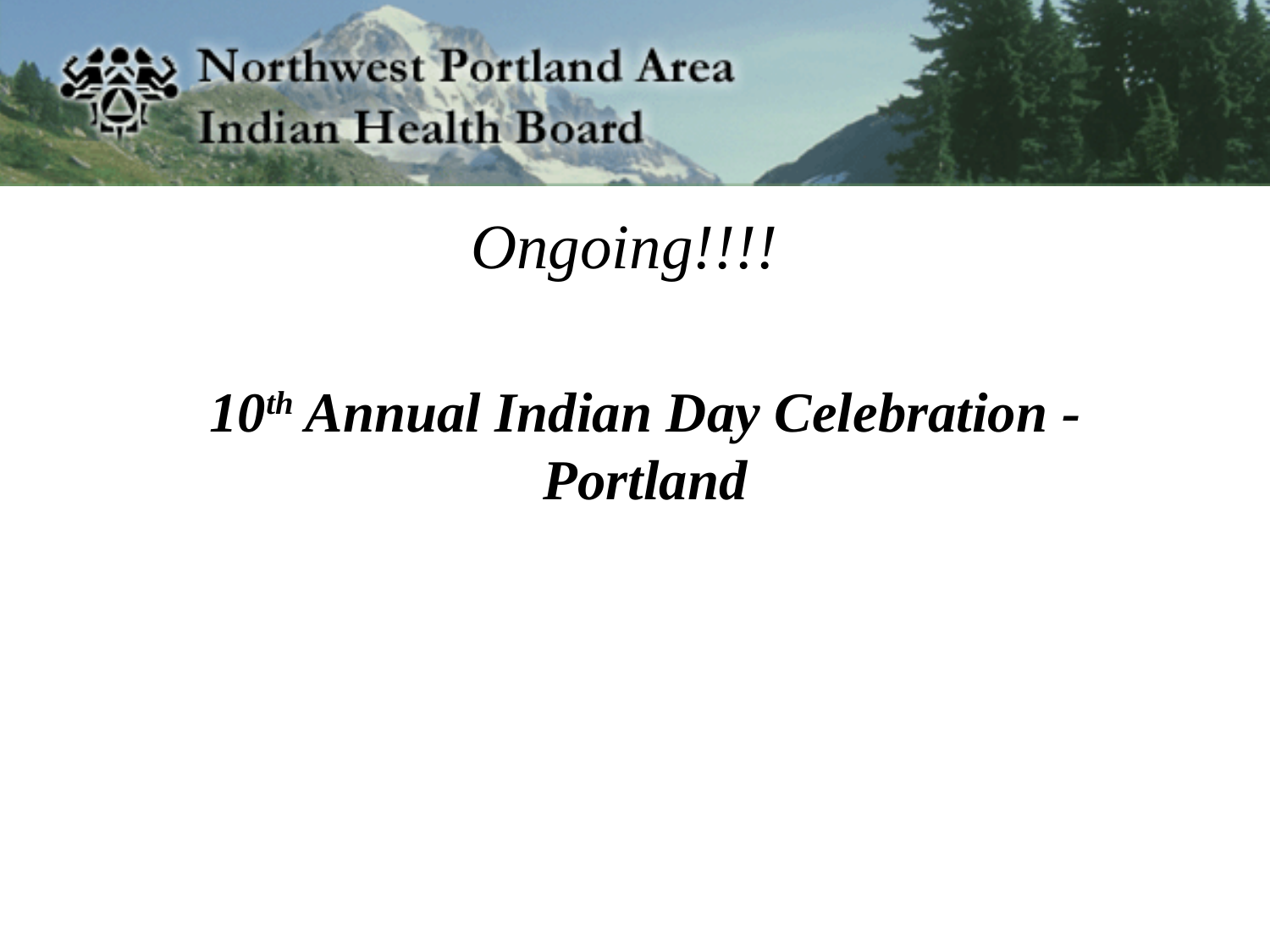

# Ongoing!!!!

10th Annual Indian Day Celebration - Portland